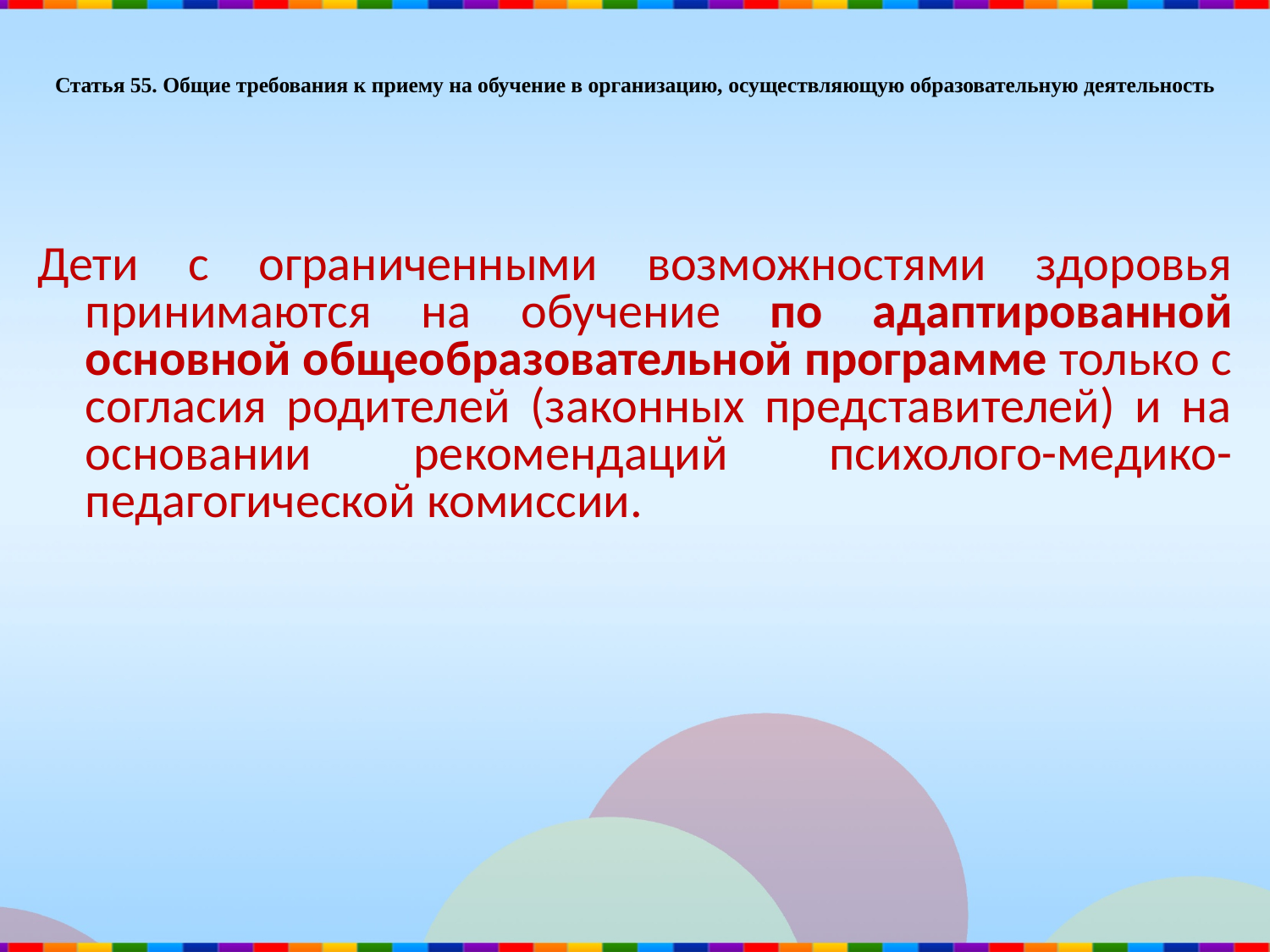

# Статья 55. Общие требования к приему на обучение в организацию, осуществляющую образовательную деятельность
Дети с ограниченными возможностями здоровья принимаются на обучение по адаптированной основной общеобразовательной программе только с согласия родителей (законных представителей) и на основании рекомендаций психолого-медико-педагогической комиссии.